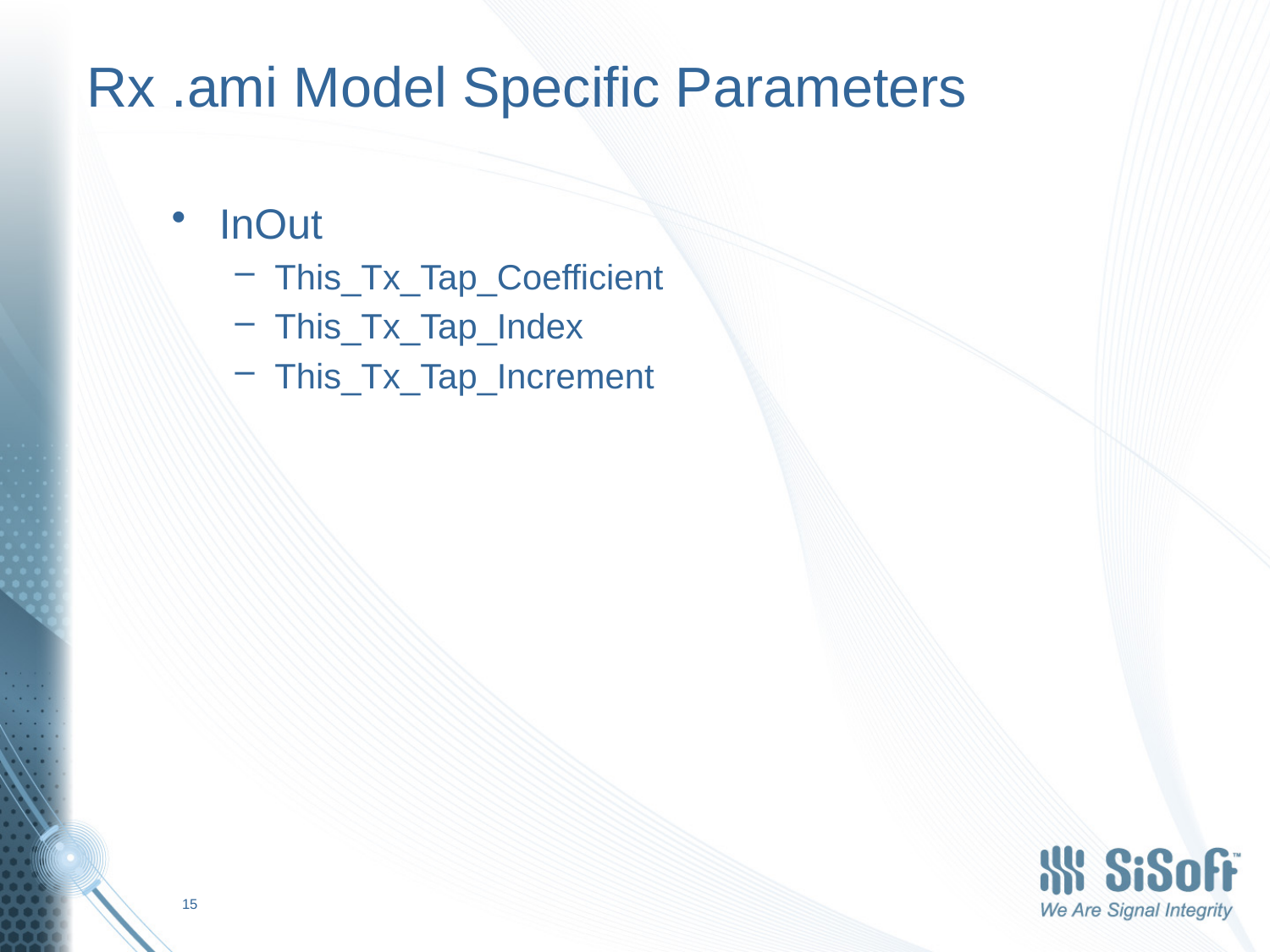

# Rx .ami Model Specific Parameters
InOut
This_Tx_Tap_Coefficient
This_Tx_Tap_Index
This_Tx_Tap_Increment
15